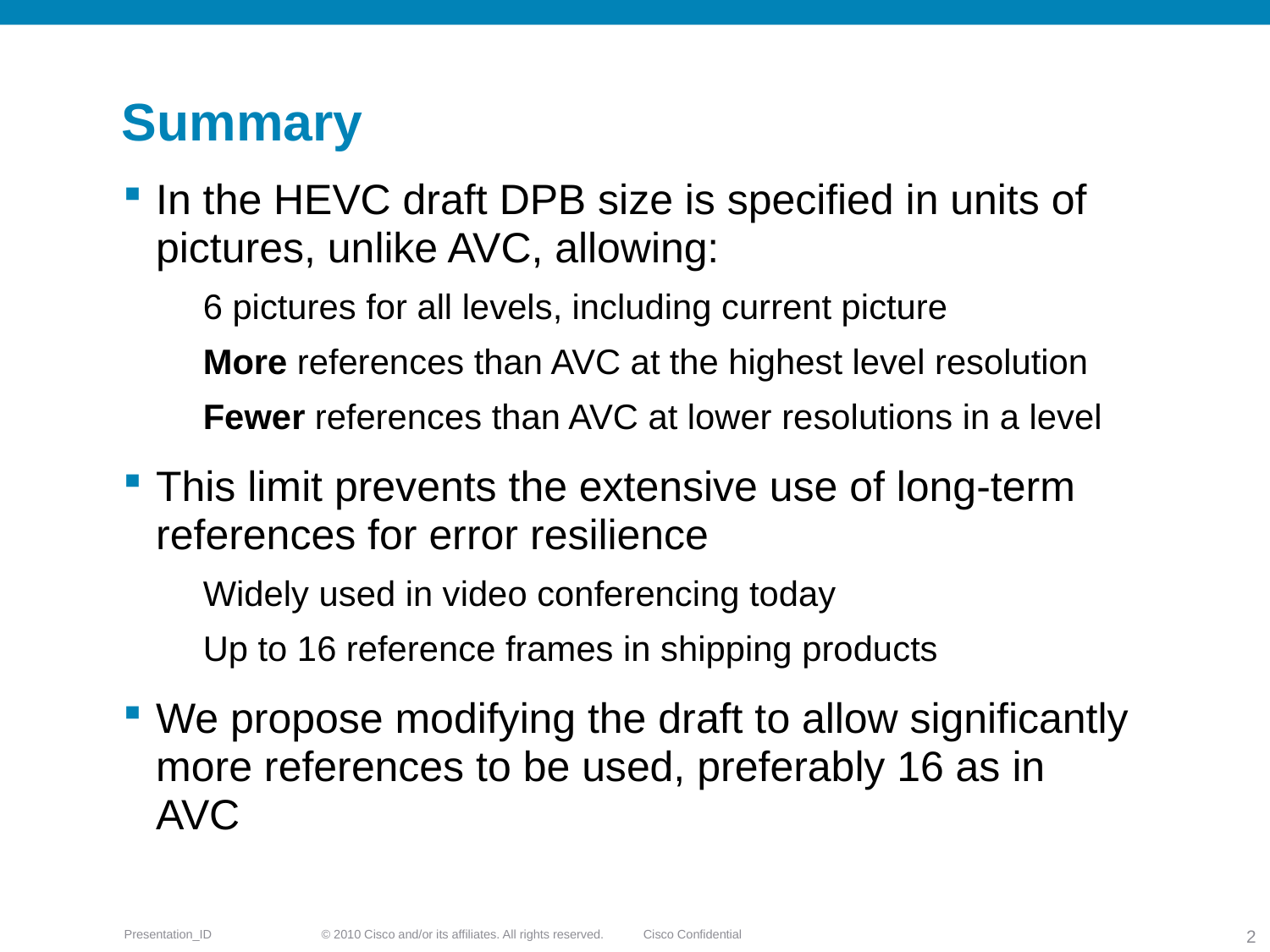

# Summary
In the HEVC draft DPB size is specified in units of pictures, unlike AVC, allowing:
6 pictures for all levels, including current picture
More references than AVC at the highest level resolution
Fewer references than AVC at lower resolutions in a level
This limit prevents the extensive use of long-term references for error resilience
Widely used in video conferencing today
Up to 16 reference frames in shipping products
We propose modifying the draft to allow significantly more references to be used, preferably 16 as in AVC